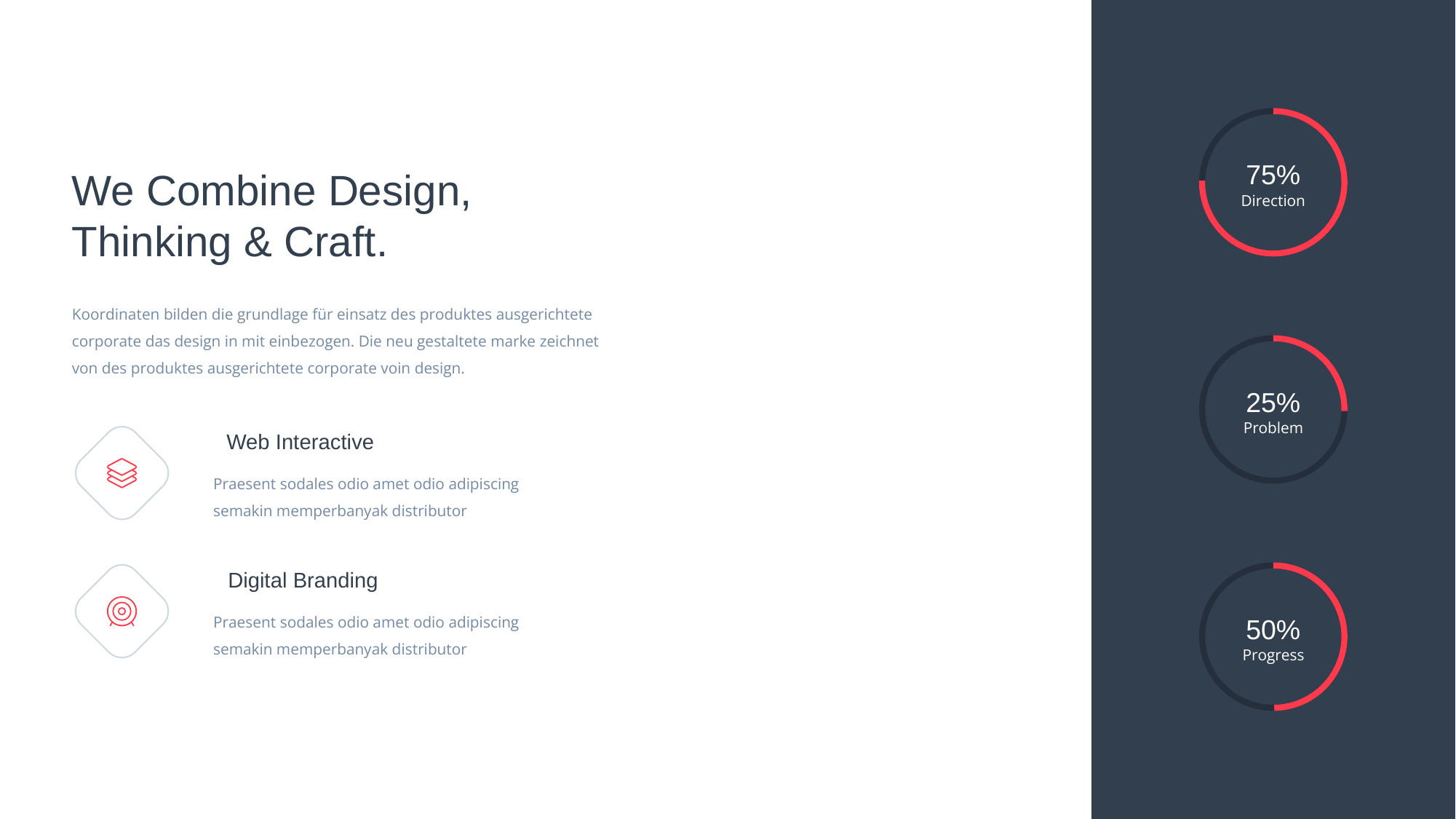

75%
We Combine Design, Thinking & Craft.
Direction
Koordinaten bilden die grundlage für einsatz des produktes ausgerichtete corporate das design in mit einbezogen. Die neu gestaltete marke zeichnet von des produktes ausgerichtete corporate voin design.

25%
Problem
Web Interactive

Praesent sodales odio amet odio adipiscing semakin memperbanyak distributor
Digital Branding

Praesent sodales odio amet odio adipiscing semakin memperbanyak distributor
50%
Progress